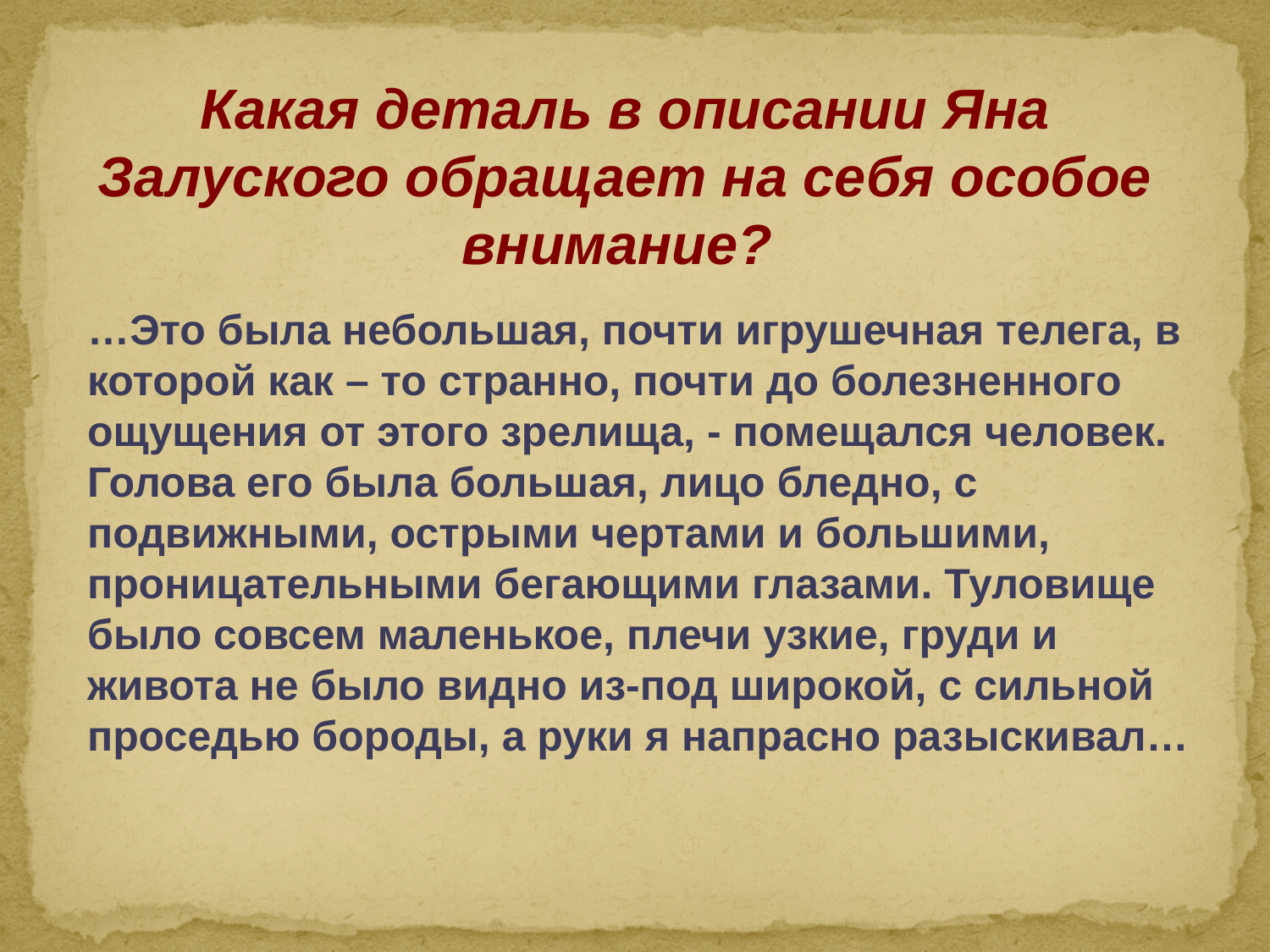

Какая деталь в описании Яна Залуского обращает на себя особое внимание?
…Это была небольшая, почти игрушечная телега, в которой как – то странно, почти до болезненного ощущения от этого зрелища, - помещался человек. Голова его была большая, лицо бледно, с подвижными, острыми чертами и большими, проницательными бегающими глазами. Туловище было совсем маленькое, плечи узкие, груди и живота не было видно из-под широкой, с сильной проседью бороды, а руки я напрасно разыскивал…